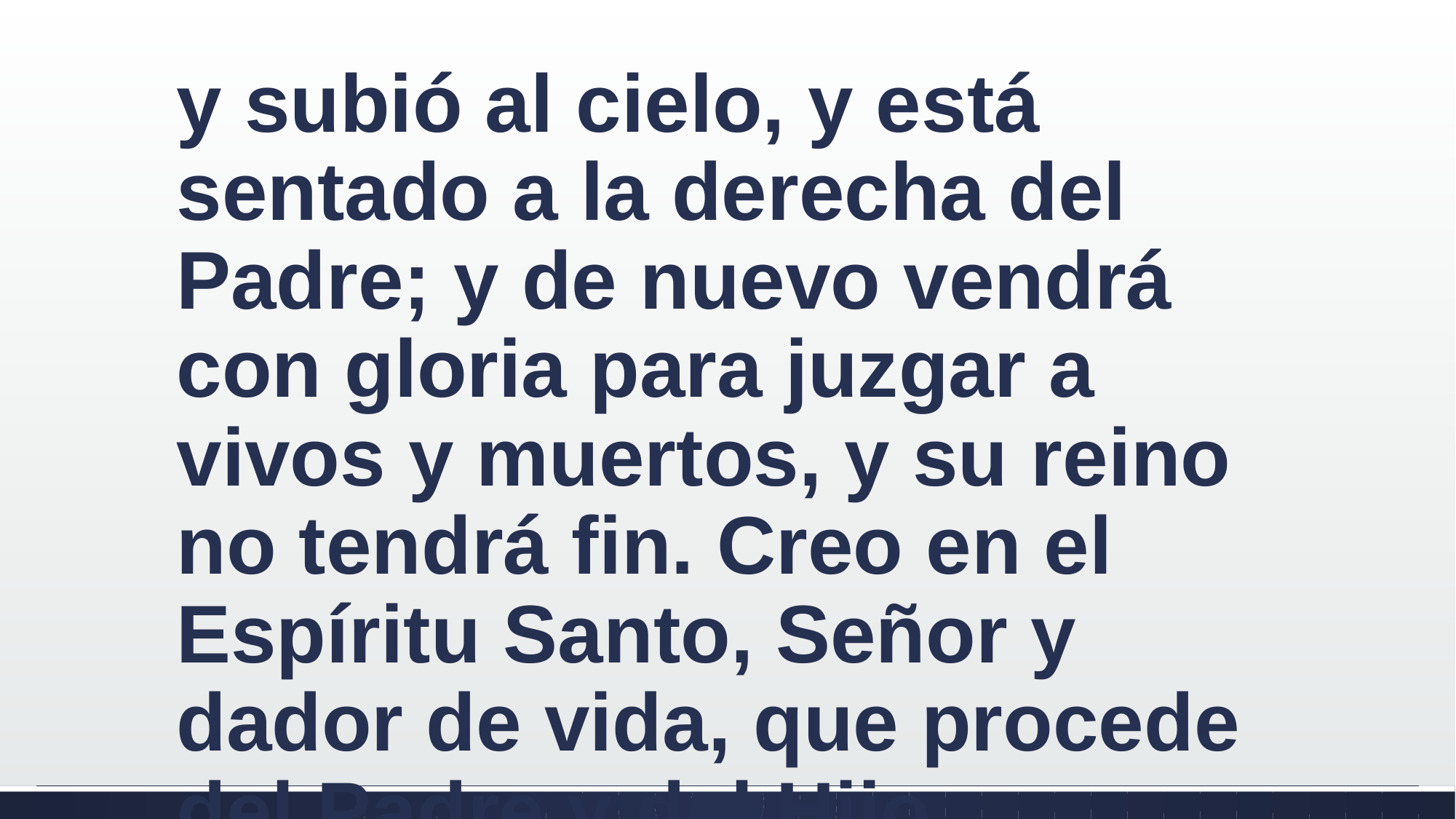

#
y subió al cielo, y está sentado a la derecha del Padre; y de nuevo vendrá con gloria para juzgar a vivos y muertos, y su reino no tendrá fin. Creo en el Espíritu Santo, Señor y dador de vida, que procede del Padre y del Hijo,